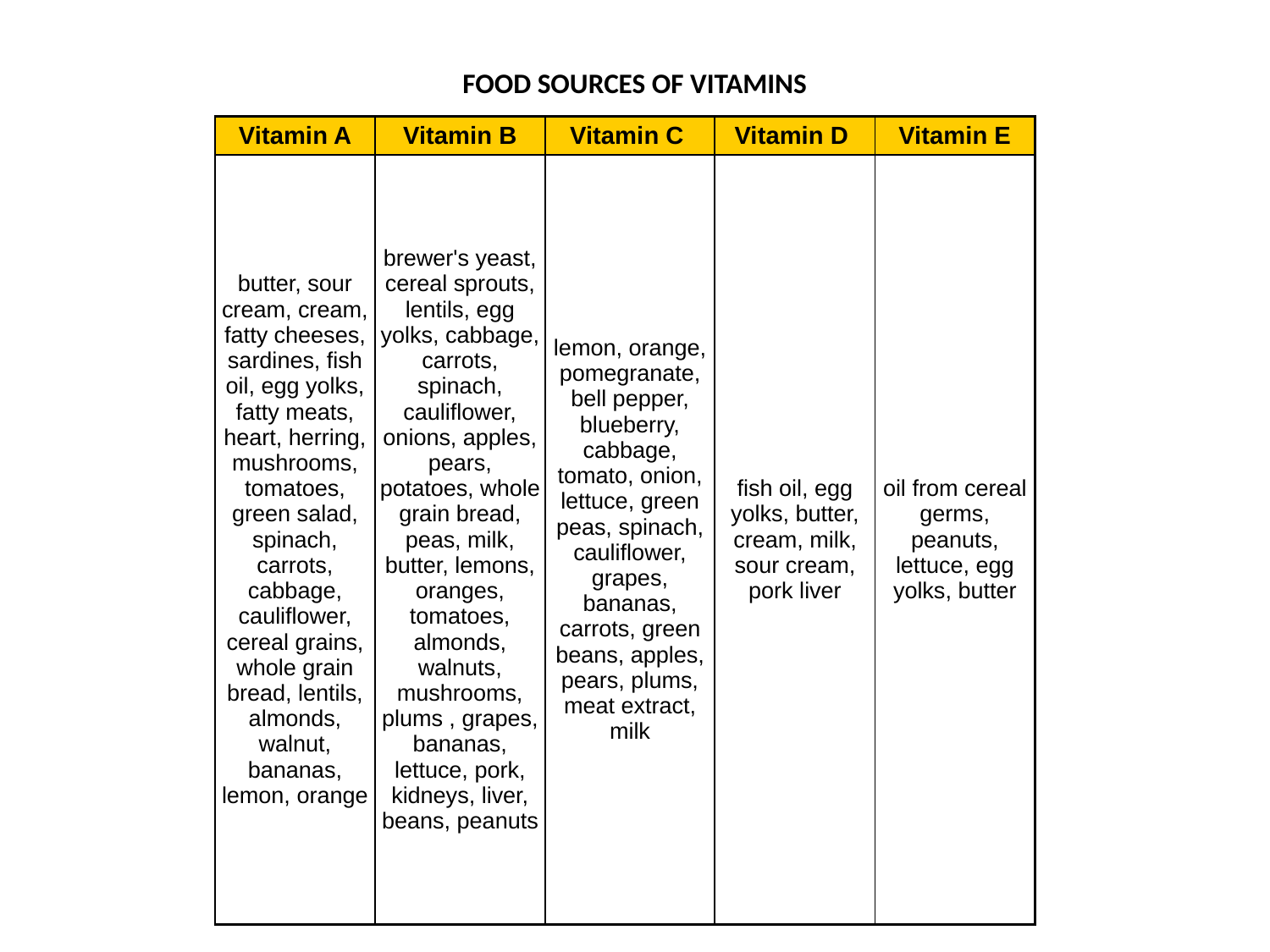

# FOOD SOURCES OF VITAMINS
| Vitamin A | Vitamin B | Vitamin C | Vitamin D | Vitamin E |
| --- | --- | --- | --- | --- |
| butter, sour cream, cream, fatty cheeses, sardines, fish oil, egg yolks, fatty meats, heart, herring, mushrooms, tomatoes, green salad, spinach, carrots, cabbage, cauliflower, cereal grains, whole grain bread, lentils, almonds, walnut, bananas, lemon, orange | brewer's yeast, cereal sprouts, lentils, egg yolks, cabbage, carrots, spinach, cauliflower, onions, apples, pears, potatoes, whole grain bread, peas, milk, butter, lemons, oranges, tomatoes, almonds, walnuts, mushrooms, plums , grapes, bananas, lettuce, pork, kidneys, liver, beans, peanuts | lemon, orange, pomegranate, bell pepper, blueberry, cabbage, tomato, onion, lettuce, green peas, spinach, cauliflower, grapes, bananas, carrots, green beans, apples, pears, plums, meat extract, milk | fish oil, egg yolks, butter, cream, milk, sour cream, pork liver | oil from cereal germs, peanuts, lettuce, egg yolks, butter |